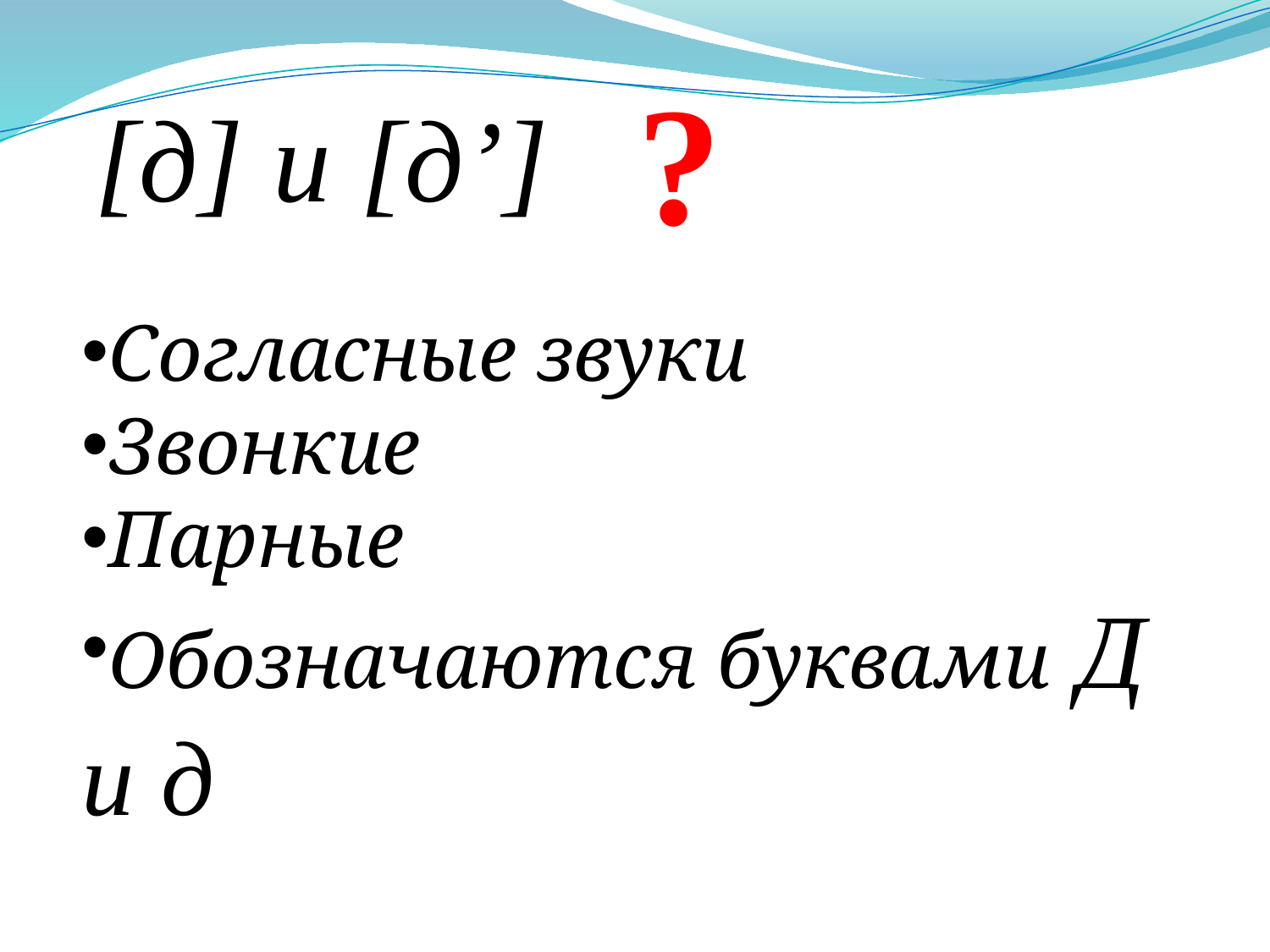

?
[д] и [д’]
Согласные звуки
Звонкие
Парные
Обозначаются буквами Д и д